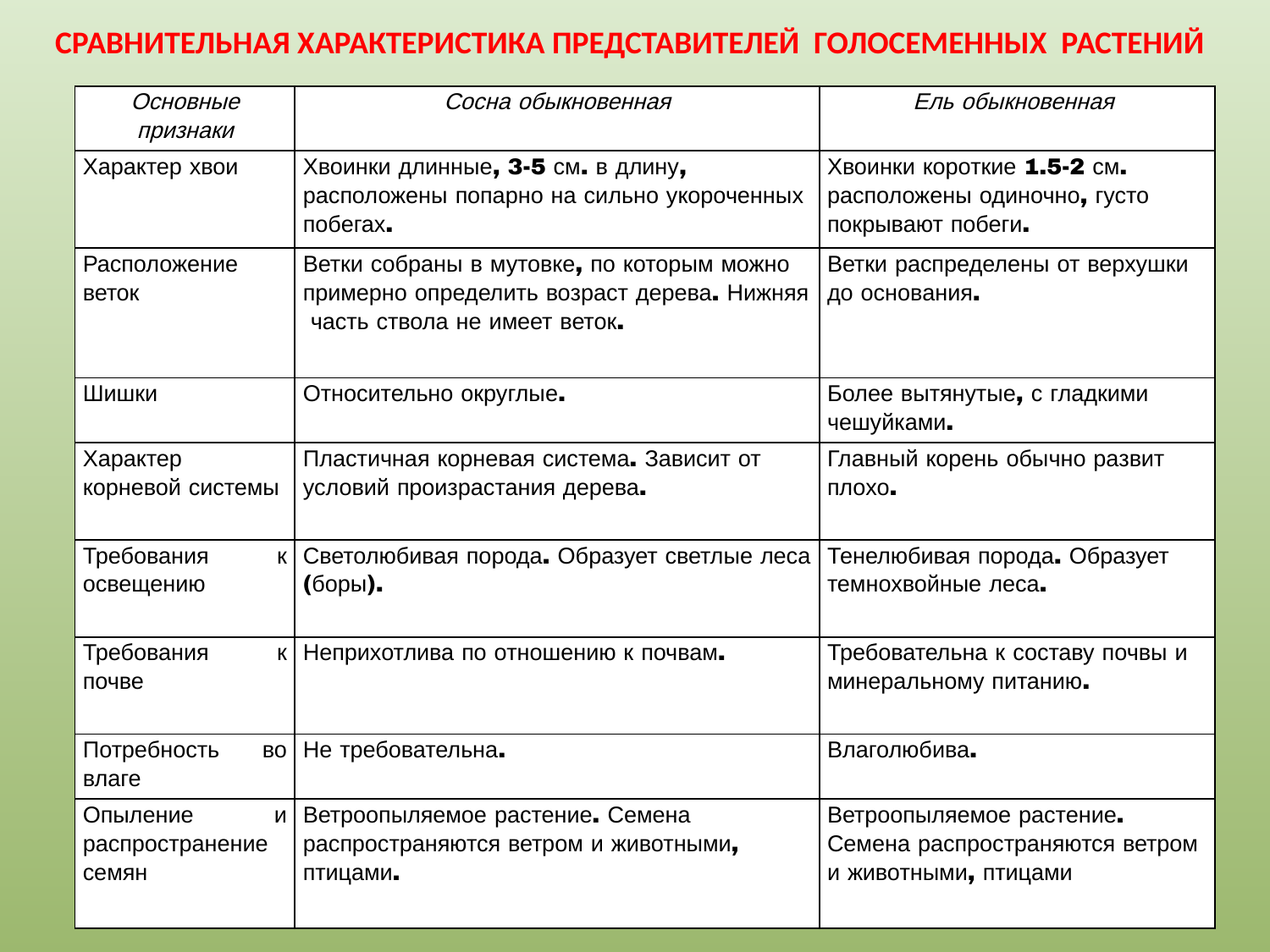

СРАВНИТЕЛЬНАЯ ХАРАКТЕРИСТИКА ПРЕДСТАВИТЕЛЕЙ  ГОЛОСЕМЕННЫХ  РАСТЕНИЙ
| Основные признаки | Сосна обыкновенная | Ель обыкновенная |
| --- | --- | --- |
| Характер хвои | Хвоинки длинные, 3-5 см. в длину, расположены попарно на сильно укороченных побегах. | Хвоинки короткие 1.5-2 см. расположены одиночно, густо покрывают побеги. |
| Расположение веток | Ветки собраны в мутовке, по которым можно примерно определить возраст дерева. Нижняя часть ствола не имеет веток. | Ветки распределены от верхушки до основания. |
| Шишки | Относительно округлые. | Более вытянутые, с гладкими чешуйками. |
| Характер корневой системы | Пластичная корневая система. Зависит от условий произрастания дерева. | Главный корень обычно развит плохо. |
| Требования к освещению | Светолюбивая порода. Образует светлые леса (боры). | Тенелюбивая порода. Образует темнохвойные леса. |
| Требования к почве | Неприхотлива по отношению к почвам. | Требовательна к составу почвы и минеральному питанию. |
| Потребность во влаге | Не требовательна. | Влаголюбива. |
| Опыление и распространение семян | Ветроопыляемое растение. Семена распространяются ветром и животными, птицами. | Ветроопыляемое растение. Семена распространяются ветром и животными, птицами |